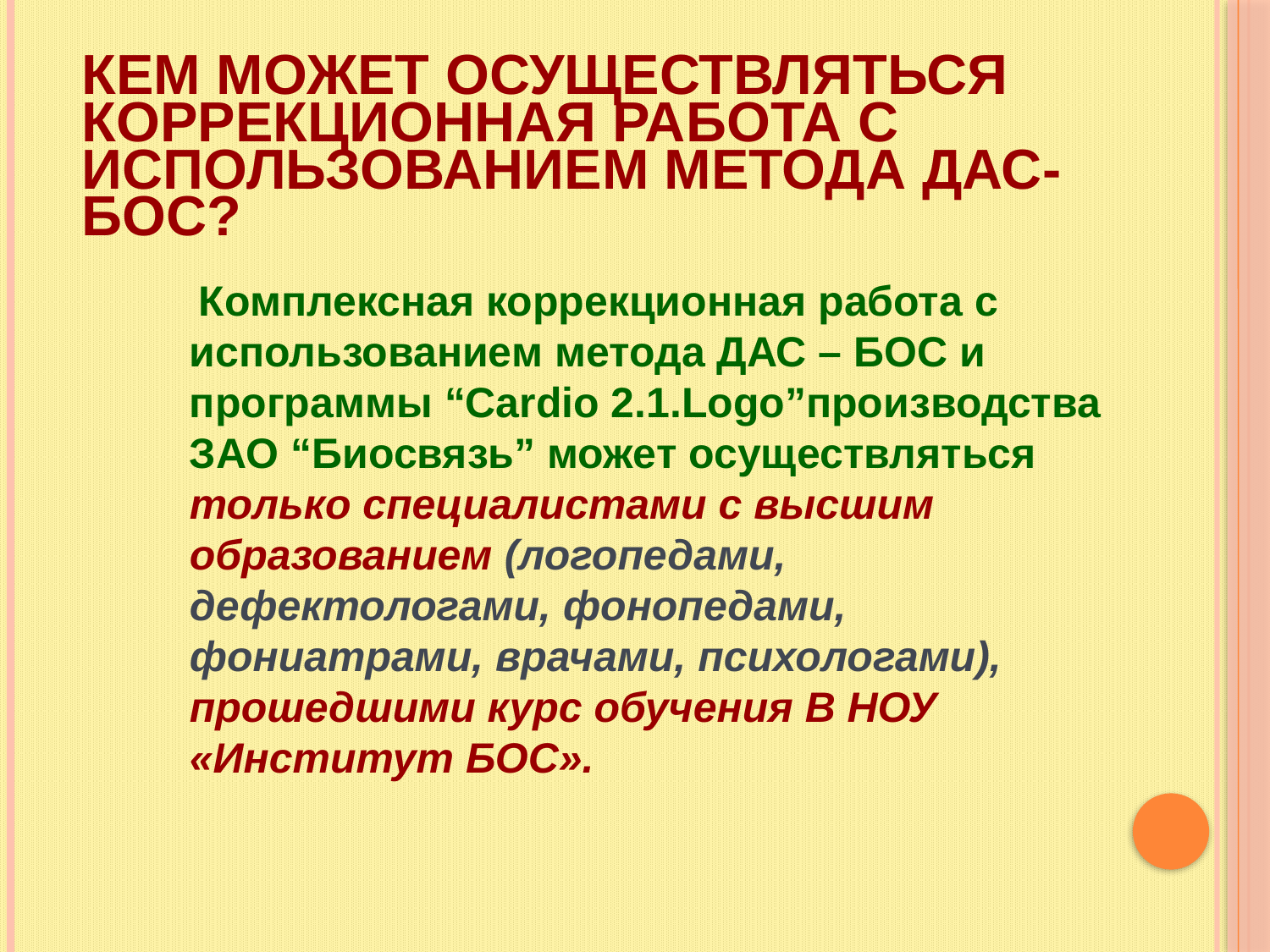

# Кем может осуществляться коррекционная работа с использованием метода ДАС-БОС?
    Комплексная коррекционная работа с использованием метода ДАС – БОС и программы “Cardio 2.1.Logo”производства ЗАО “Биосвязь” может осуществляться только специалистами с высшим образованием (логопедами, дефектологами, фонопедами, фониатрами, врачами, психологами), прошедшими курс обучения В НОУ «Институт БОС».